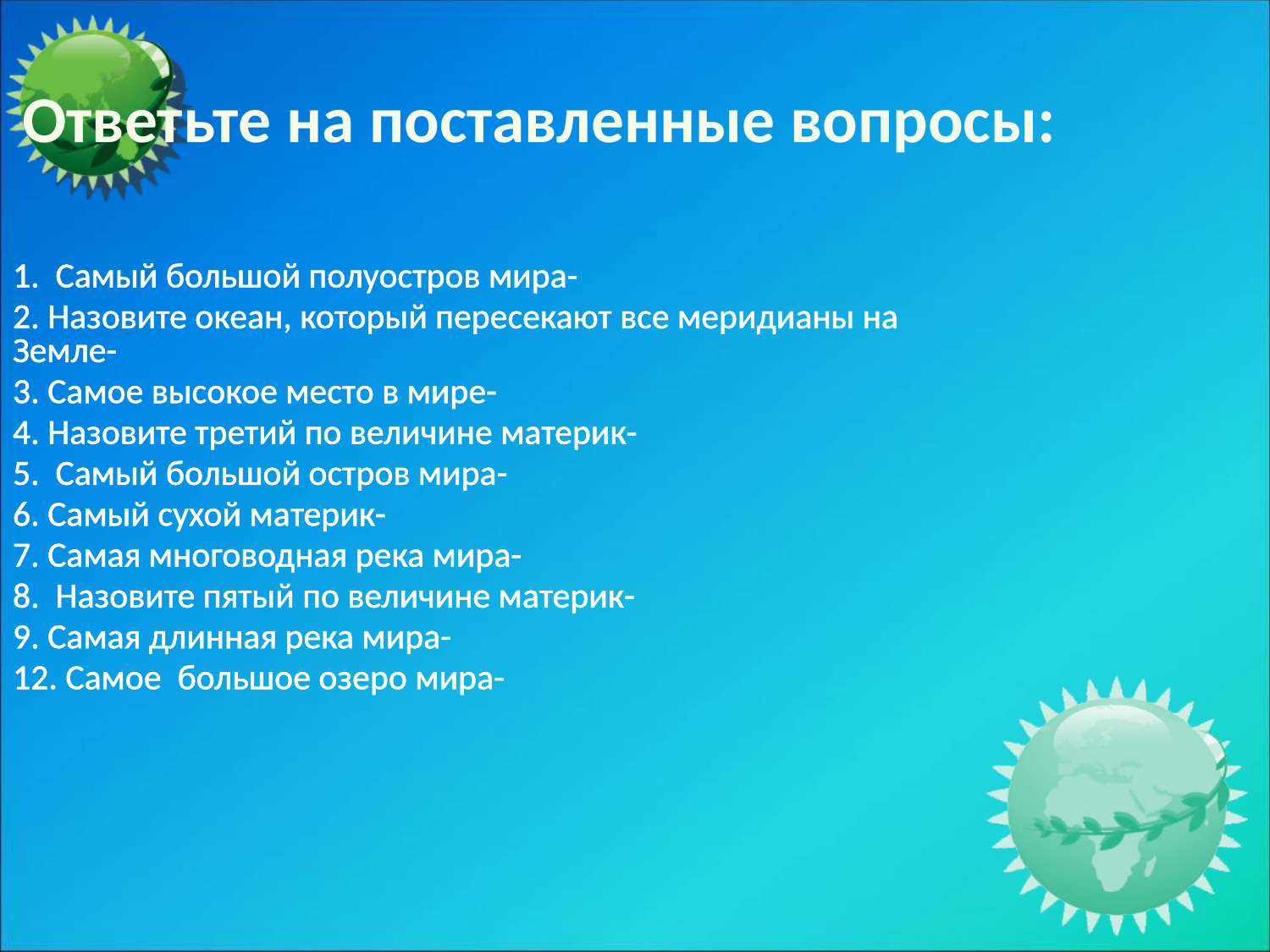

Ответьте на поставленные вопросы:
1.  Самый большой полуостров мира-
2. Назовите океан, который пересекают все меридианы на Земле-
3. Самое высокое место в мире-
4. Назовите третий по величине материк-
5.  Самый большой остров мира-
6. Самый сухой материк-
7. Самая многоводная река мира-
8.  Назовите пятый по величине материк-
9. Самая длинная река мира-
12. Самое  большое озеро мира-